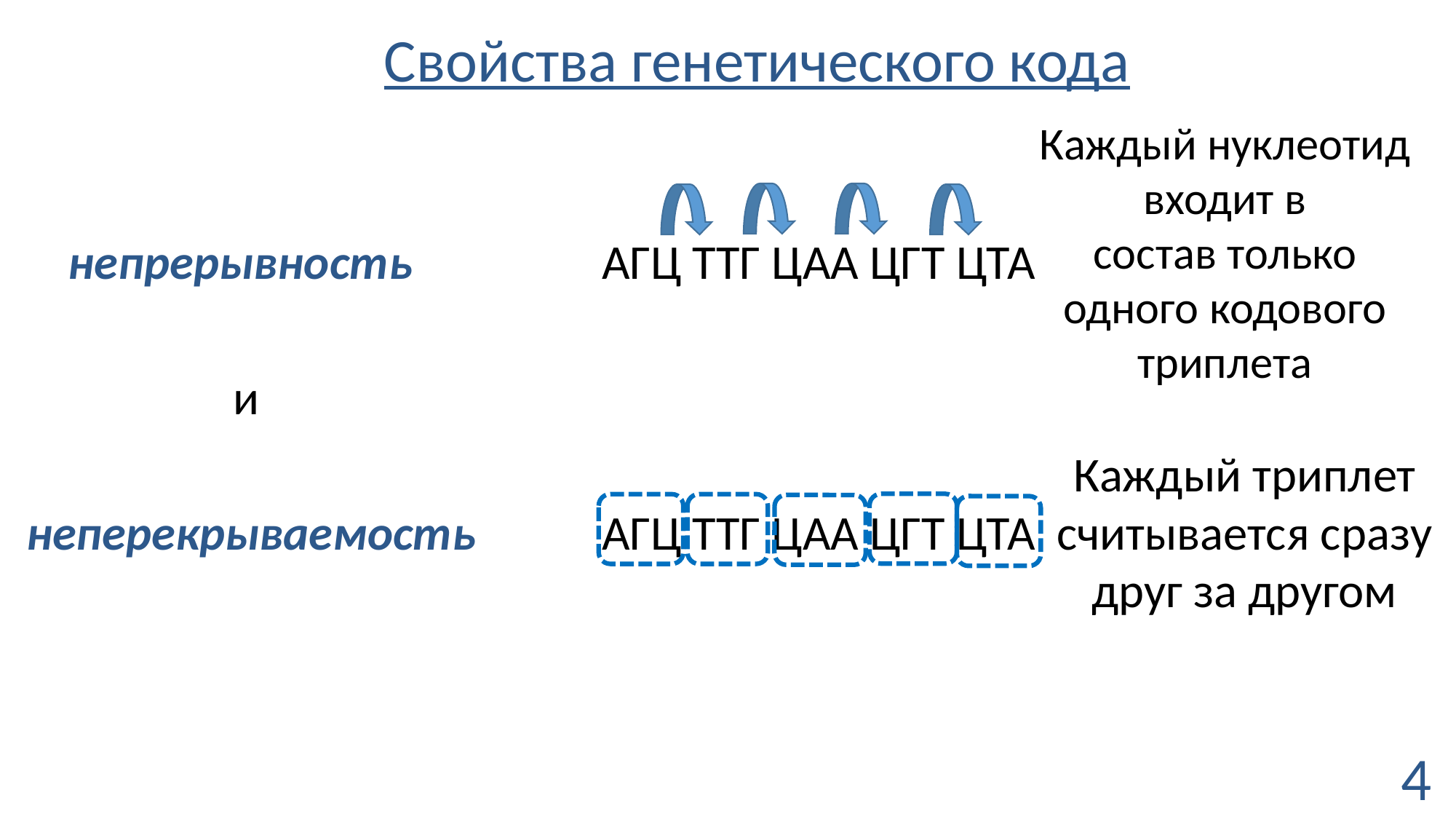

Свойства генетического кода
Каждый нуклеотид входит в состав только одного кодового триплета

АГЦ ТТГ ЦАА ЦГТ ЦТА
непрерывность

и

 неперекрываемость

Каждый триплет считывается сразу друг за другом

АГЦ ТТГ ЦАА ЦГТ ЦТА

4